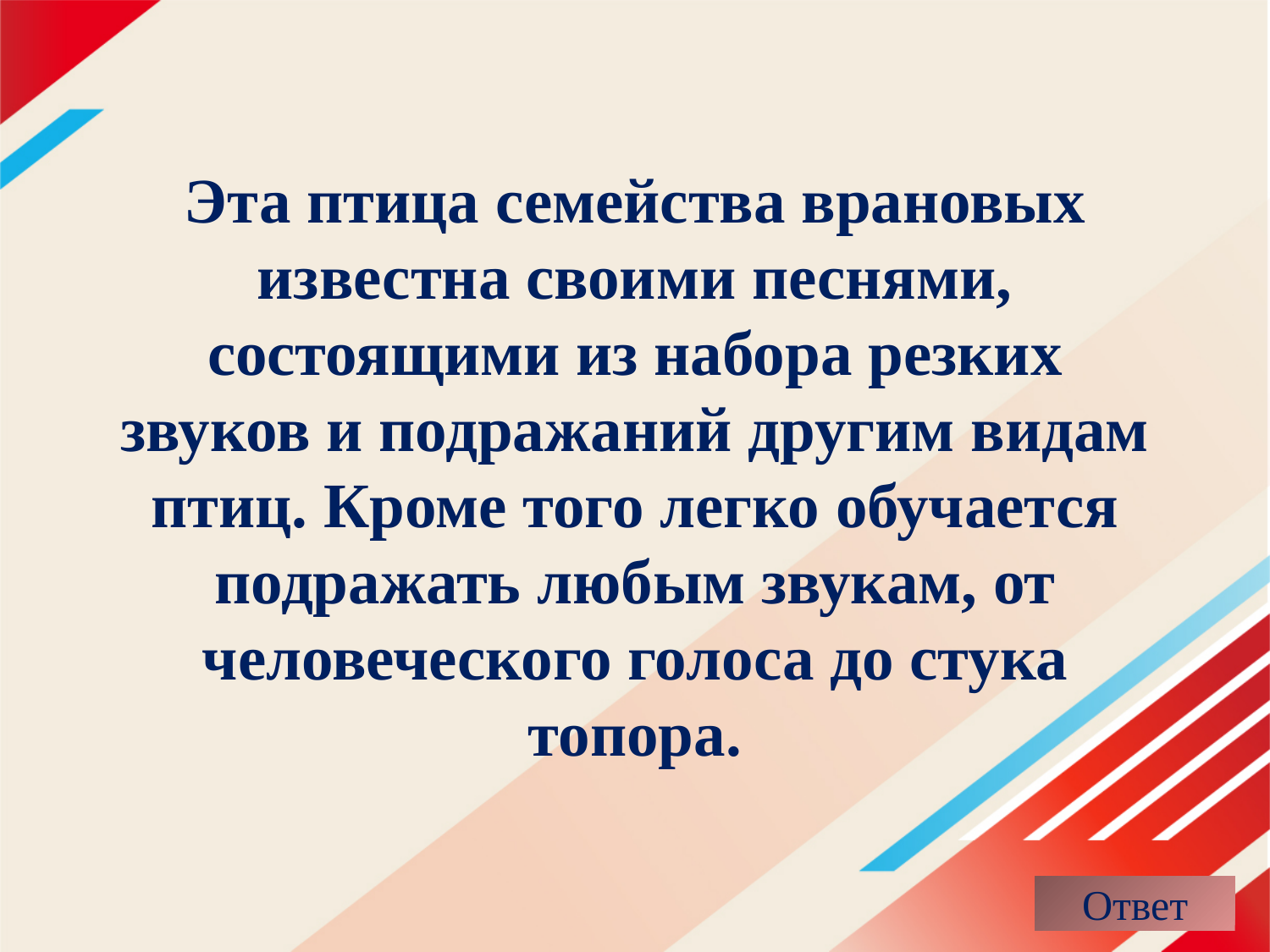

# Эта птица семейства врановых известна своими песнями, состоящими из набора резких звуков и подражаний другим видам птиц. Кроме того легко обучается подражать любым звукам, от человеческого голоса до стука топора.